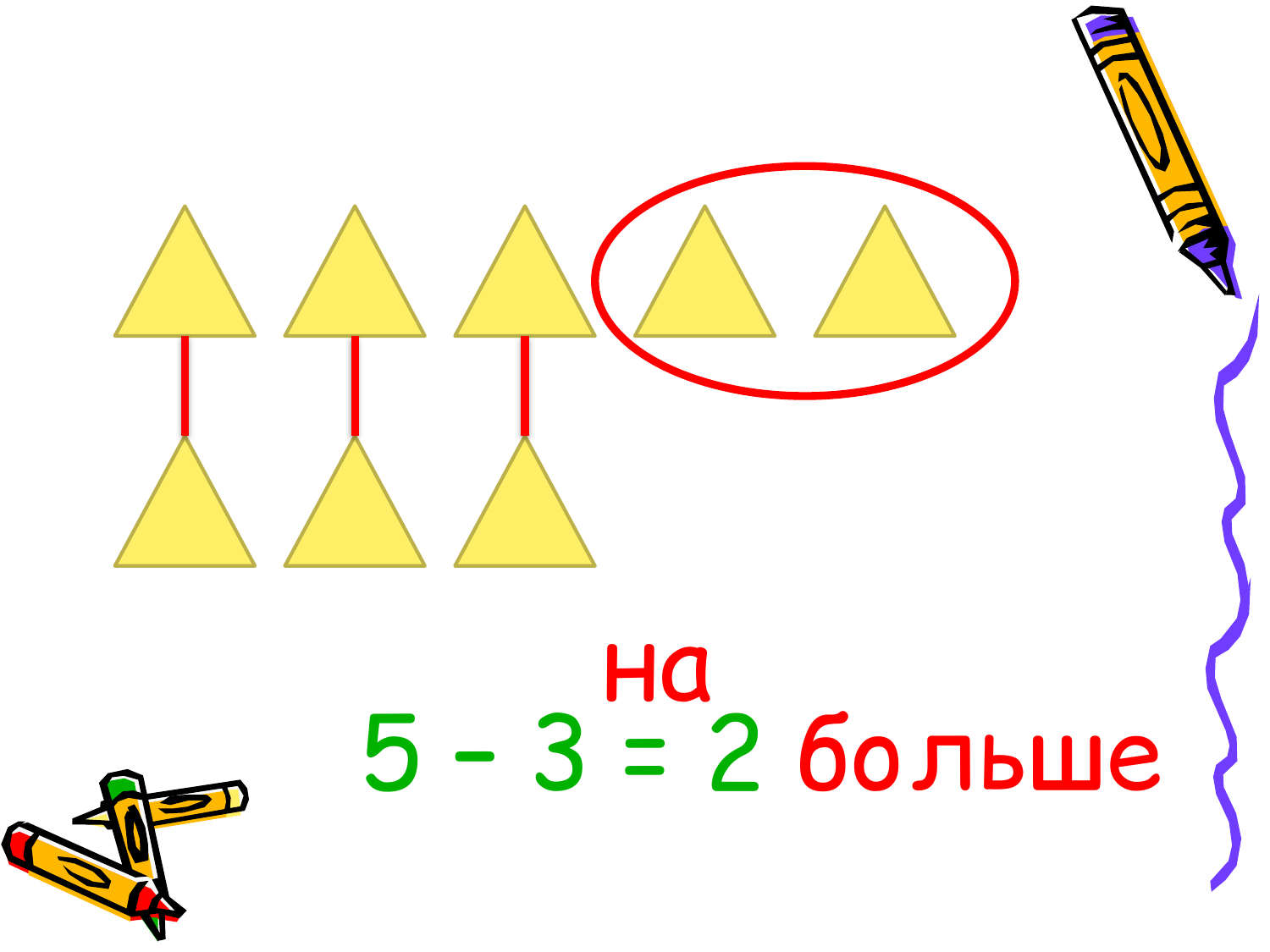

на
5 – 3 = 2 больше